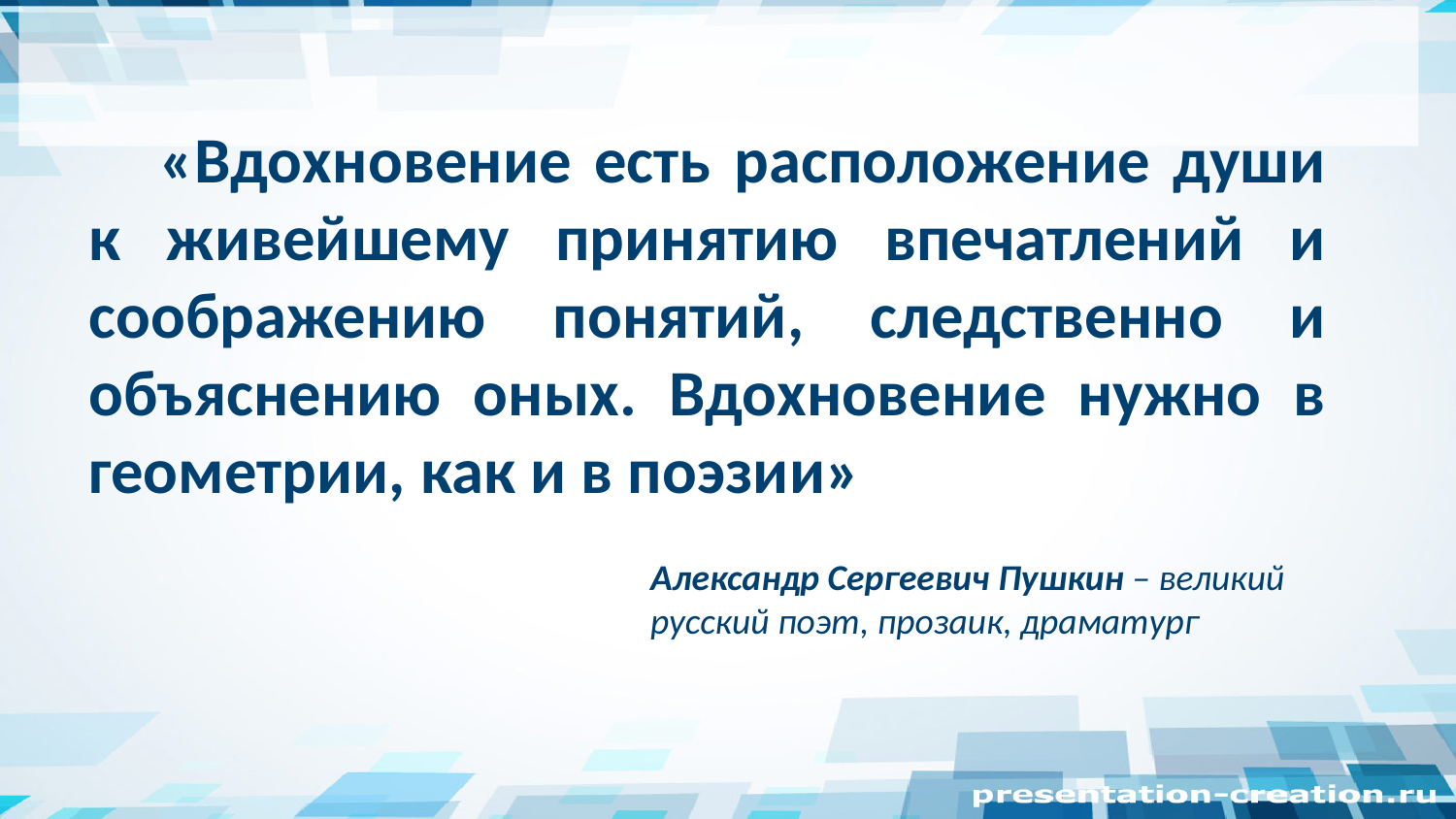

«Вдохновение есть расположение души к живейшему принятию впечатлений и соображению понятий, следственно и объяснению оных. Вдохновение нужно в геометрии, как и в поэзии»
Александр Сергеевич Пушкин – великий русский поэт, прозаик, драматург